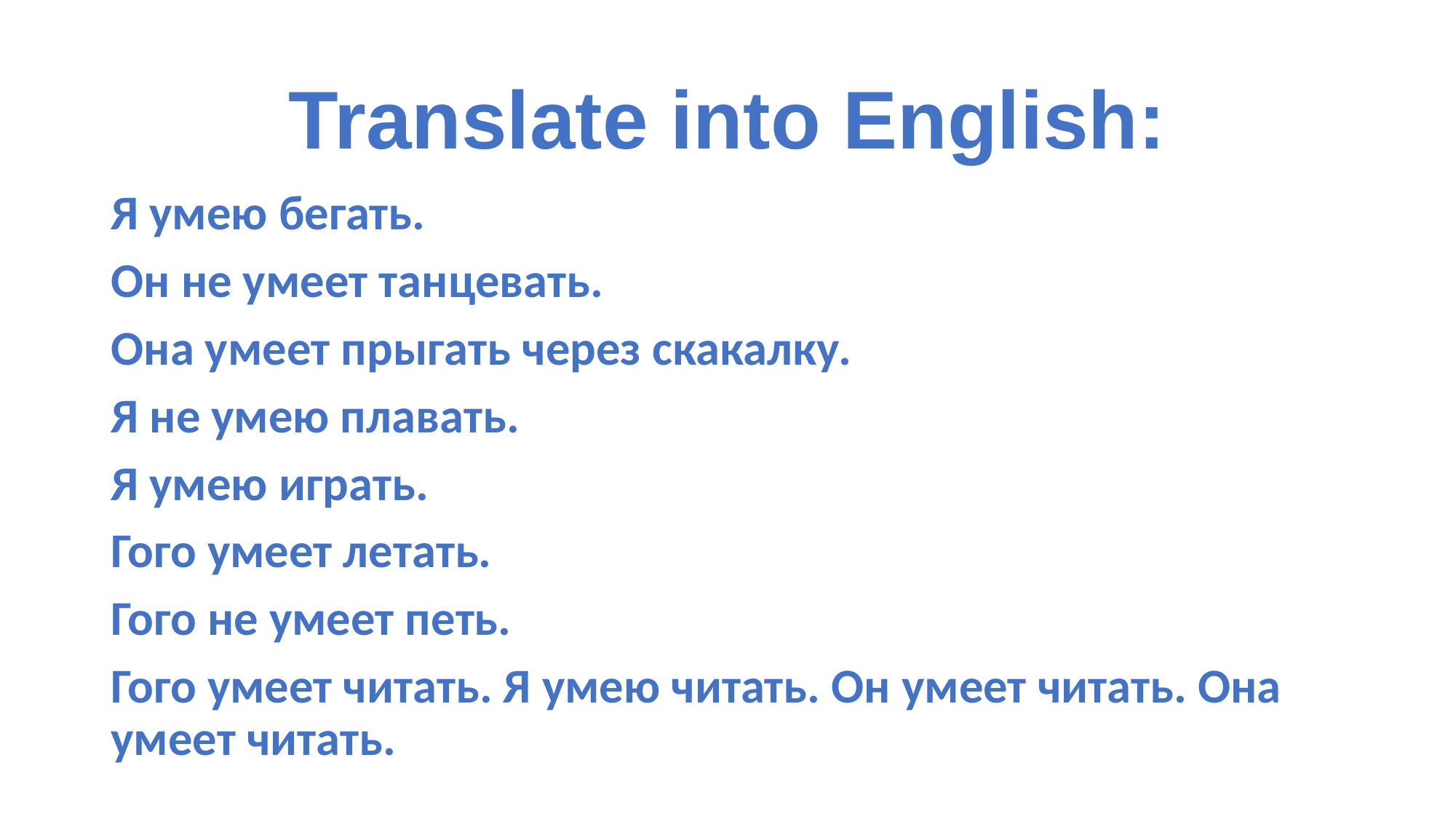

# Translate into English:
Я умею бегать.
Он не умеет танцевать.
Она умеет прыгать через скакалку.
Я не умею плавать.
Я умею играть.
Гого умеет летать.
Гого не умеет петь.
Гого умеет читать. Я умею читать. Он умеет читать. Она умеет читать.